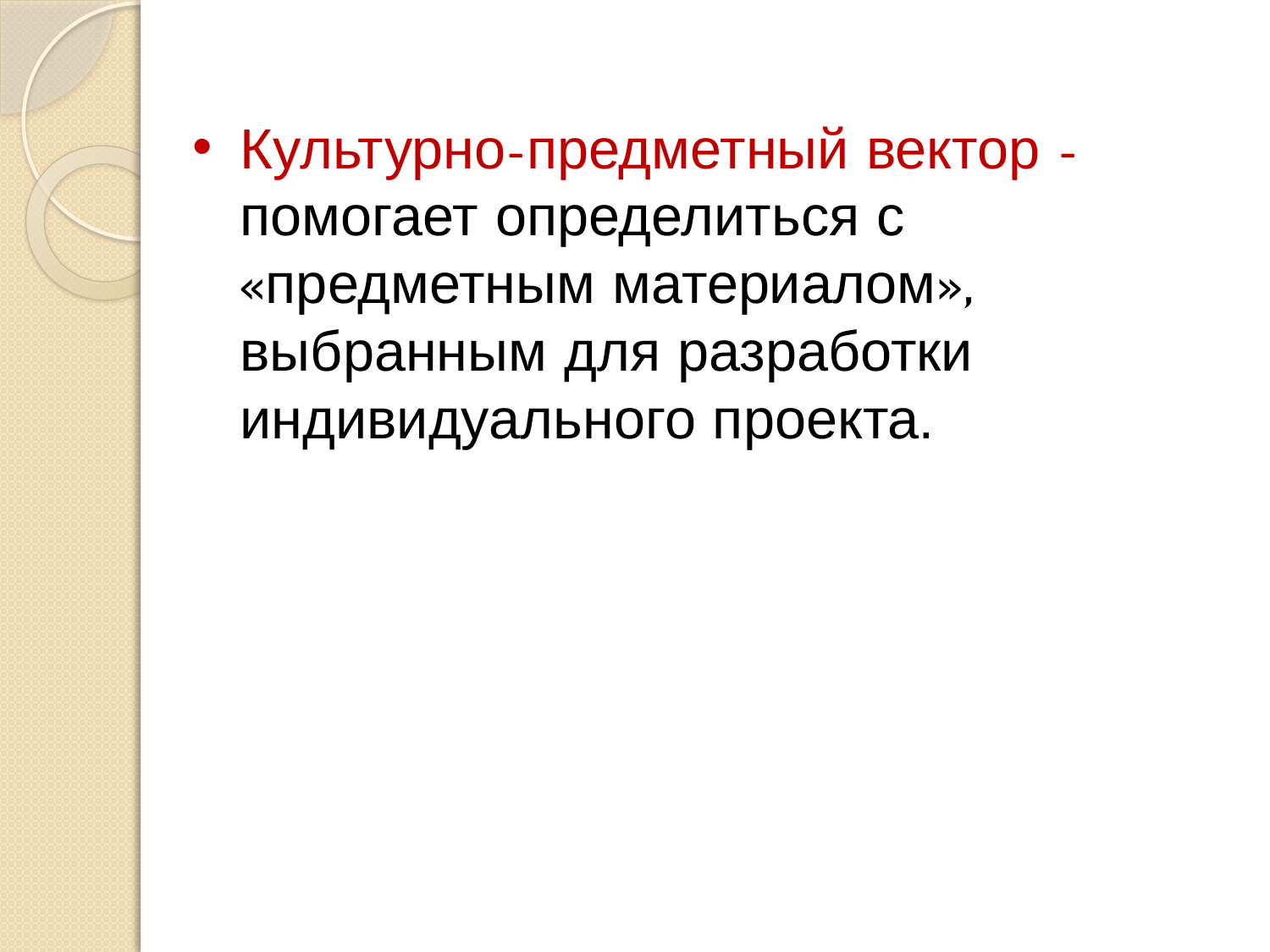

Культурно-предметный вектор - помогает определиться с «предметным материалом», выбранным для разработки индивидуального проекта.